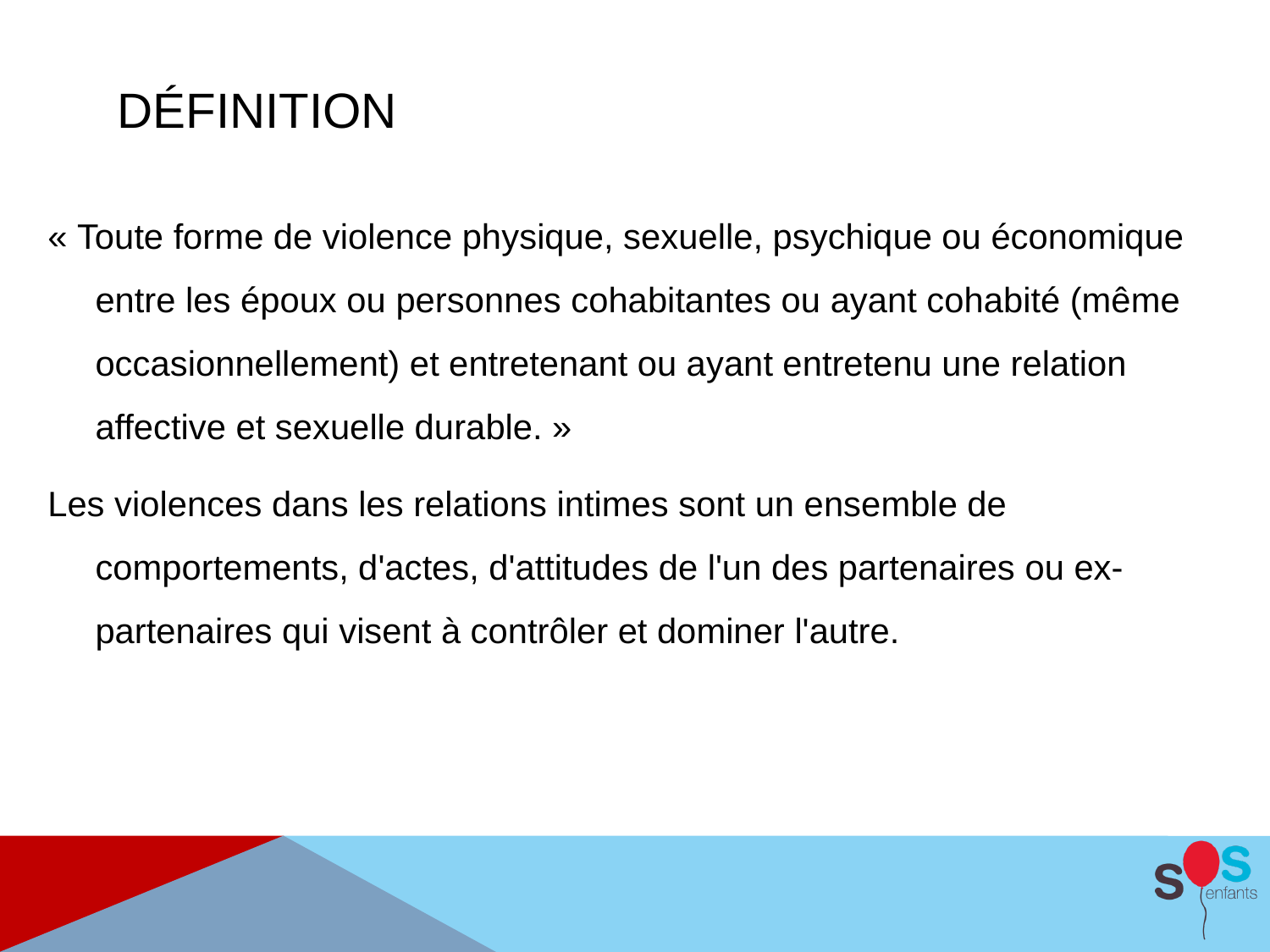

# Définition
« Toute forme de violence physique, sexuelle, psychique ou économique entre les époux ou personnes cohabitantes ou ayant cohabité (même occasionnellement) et entretenant ou ayant entretenu une relation affective et sexuelle durable. »
Les violences dans les relations intimes sont un ensemble de comportements, d'actes, d'attitudes de l'un des partenaires ou ex-partenaires qui visent à contrôler et dominer l'autre.